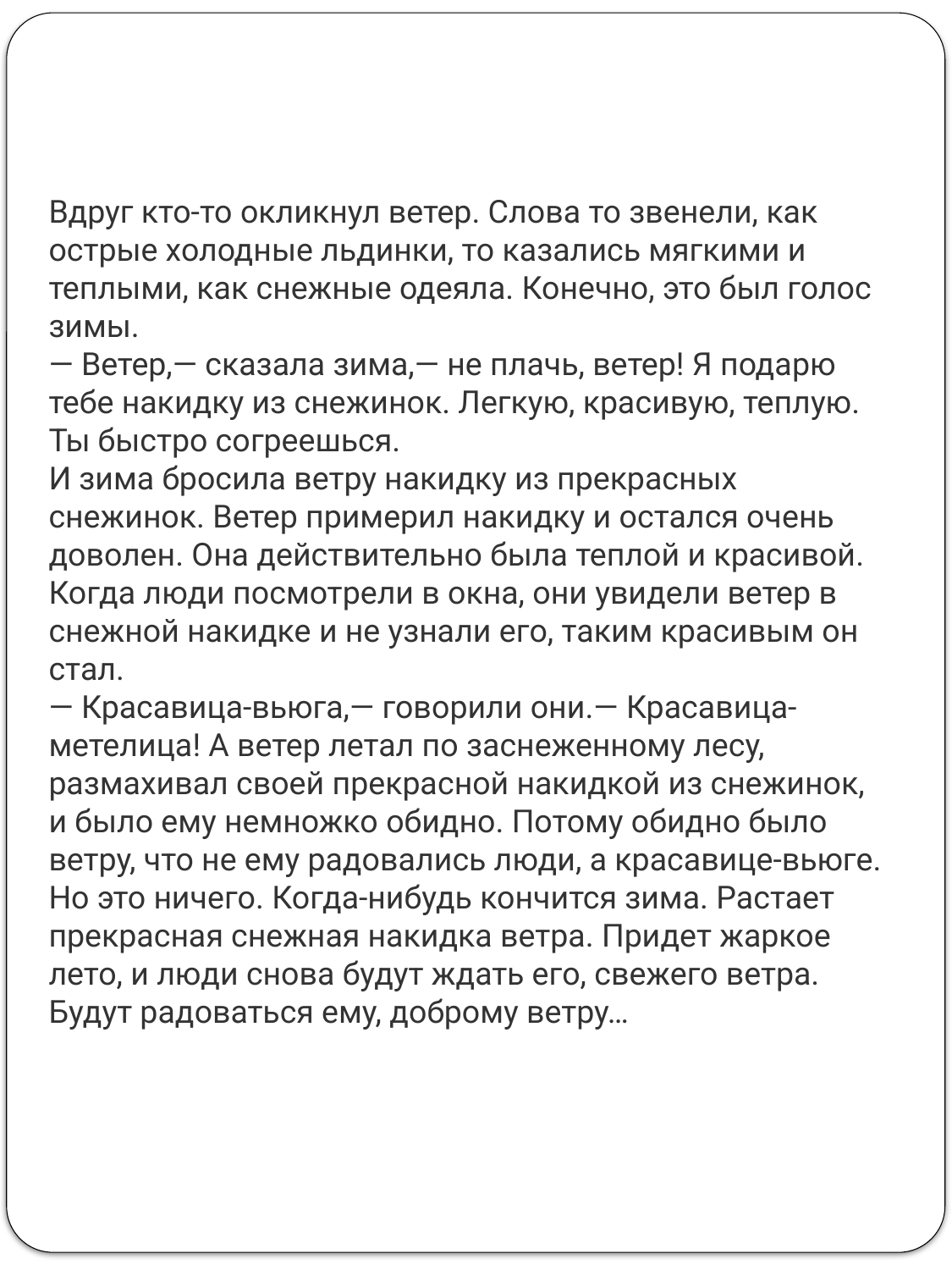

Вдруг кто-то окликнул ветер. Слова то звенели, как острые холодные льдинки, то казались мягкими и теплыми, как снежные одеяла. Конечно, это был голос зимы.
— Ветер,— сказала зима,— не плачь, ветер! Я подарю тебе накидку из снежинок. Легкую, красивую, теплую. Ты быстро согреешься.
И зима бросила ветру накидку из прекрасных снежинок. Ветер примерил накидку и остался очень доволен. Она действительно была теплой и красивой.
Когда люди посмотрели в окна, они увидели ветер в снежной накидке и не узнали его, таким красивым он стал.
— Красавица-вьюга,— говорили они.— Красавица-метелица! А ветер летал по заснеженному лесу, размахивал своей прекрасной накидкой из снежинок, и было ему немножко обидно. Потому обидно было ветру, что не ему радовались люди, а красавице-вьюге.
Но это ничего. Когда-нибудь кончится зима. Растает прекрасная снежная накидка ветра. Придет жаркое лето, и люди снова будут ждать его, свежего ветра. Будут радоваться ему, доброму ветру…